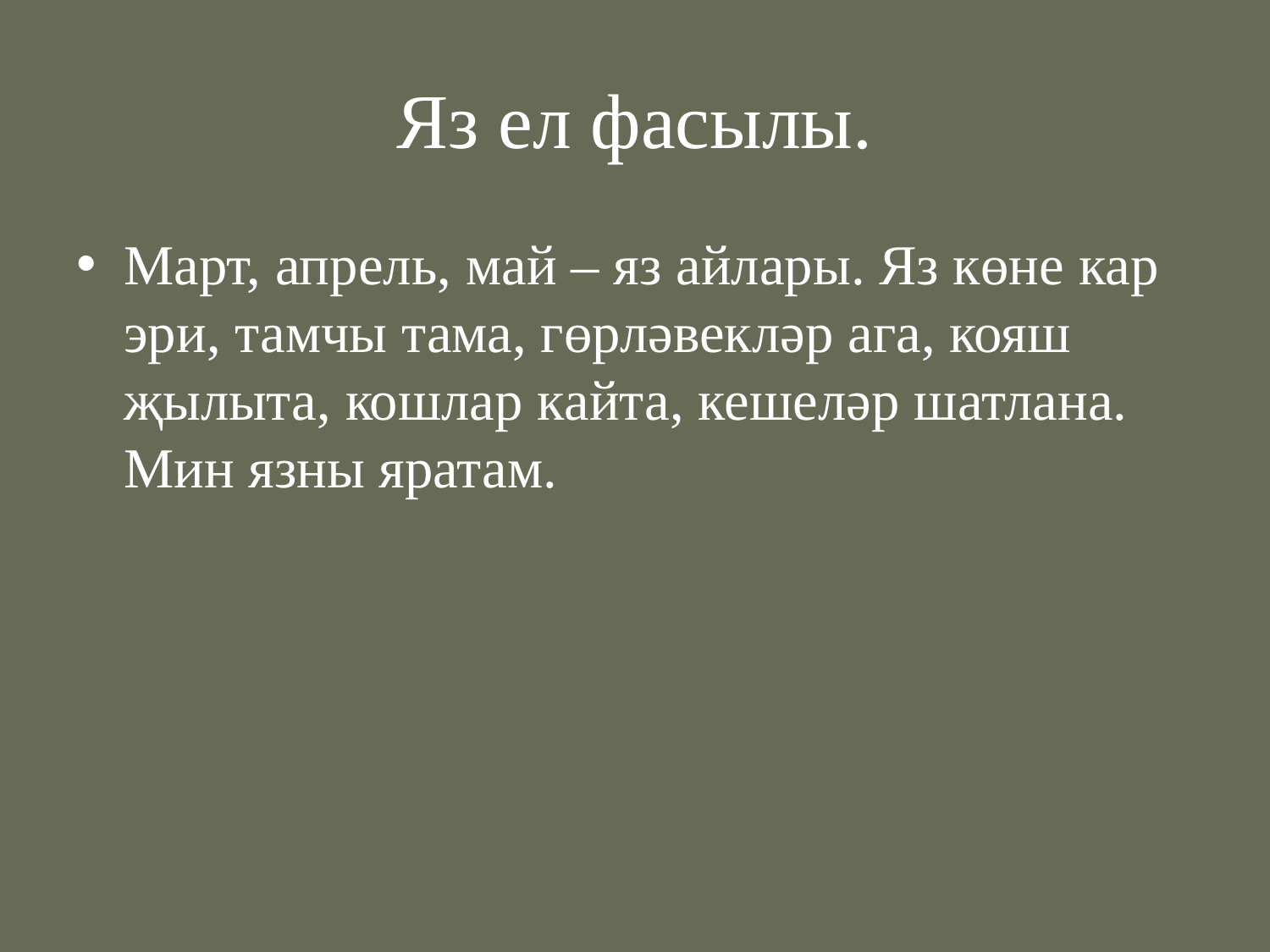

# Яз ел фасылы.
Март, апрель, май – яз айлары. Яз көне кар эри, тамчы тама, гөрләвекләр ага, кояш җылыта, кошлар кайта, кешеләр шатлана. Мин язны яратам.